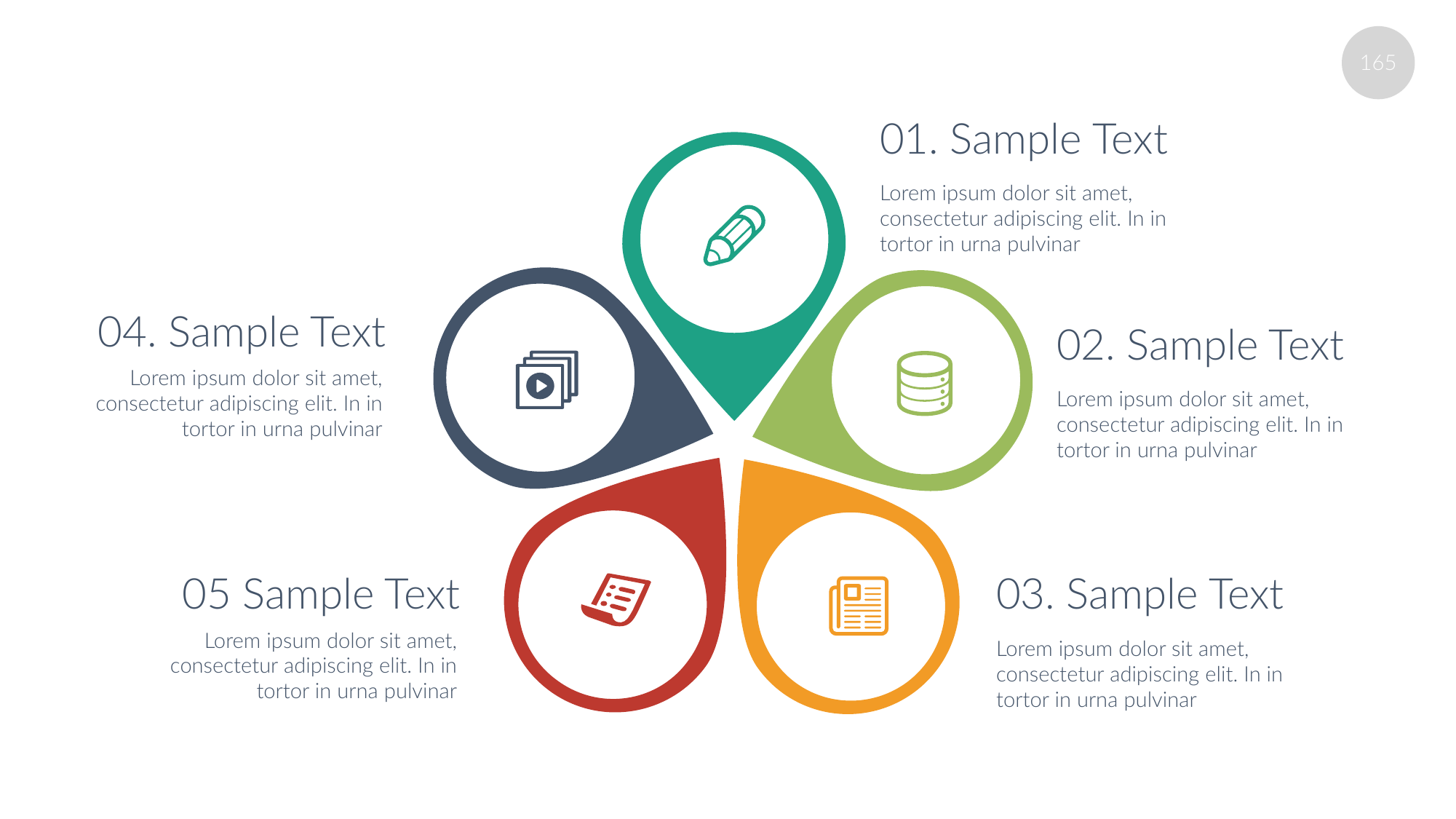

01. Sample Text
Lorem ipsum dolor sit amet, consectetur adipiscing elit. In in tortor in urna pulvinar

04. Sample Text
Lorem ipsum dolor sit amet, consectetur adipiscing elit. In in tortor in urna pulvinar
02. Sample Text
Lorem ipsum dolor sit amet, consectetur adipiscing elit. In in tortor in urna pulvinar

05 Sample Text
Lorem ipsum dolor sit amet, consectetur adipiscing elit. In in tortor in urna pulvinar
03. Sample Text
Lorem ipsum dolor sit amet, consectetur adipiscing elit. In in tortor in urna pulvinar